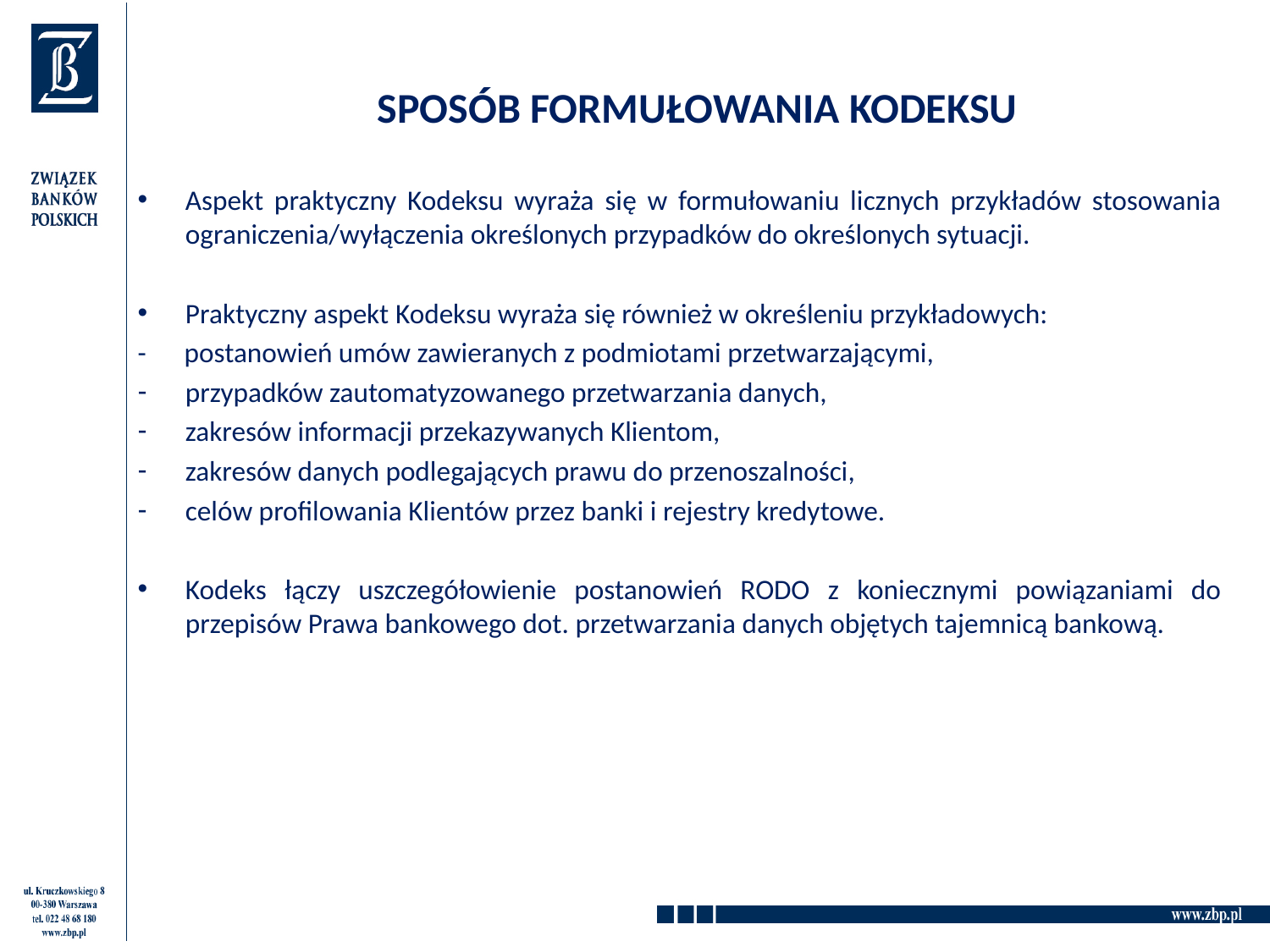

# SPOSÓB FORMUŁOWANIA KODEKSU
Aspekt praktyczny Kodeksu wyraża się w formułowaniu licznych przykładów stosowania ograniczenia/wyłączenia określonych przypadków do określonych sytuacji.

Praktyczny aspekt Kodeksu wyraża się również w określeniu przykładowych:
-      postanowień umów zawieranych z podmiotami przetwarzającymi,
przypadków zautomatyzowanego przetwarzania danych,
zakresów informacji przekazywanych Klientom,
zakresów danych podlegających prawu do przenoszalności,
celów profilowania Klientów przez banki i rejestry kredytowe.

Kodeks łączy uszczegółowienie postanowień RODO z koniecznymi powiązaniami do przepisów Prawa bankowego dot. przetwarzania danych objętych tajemnicą bankową.